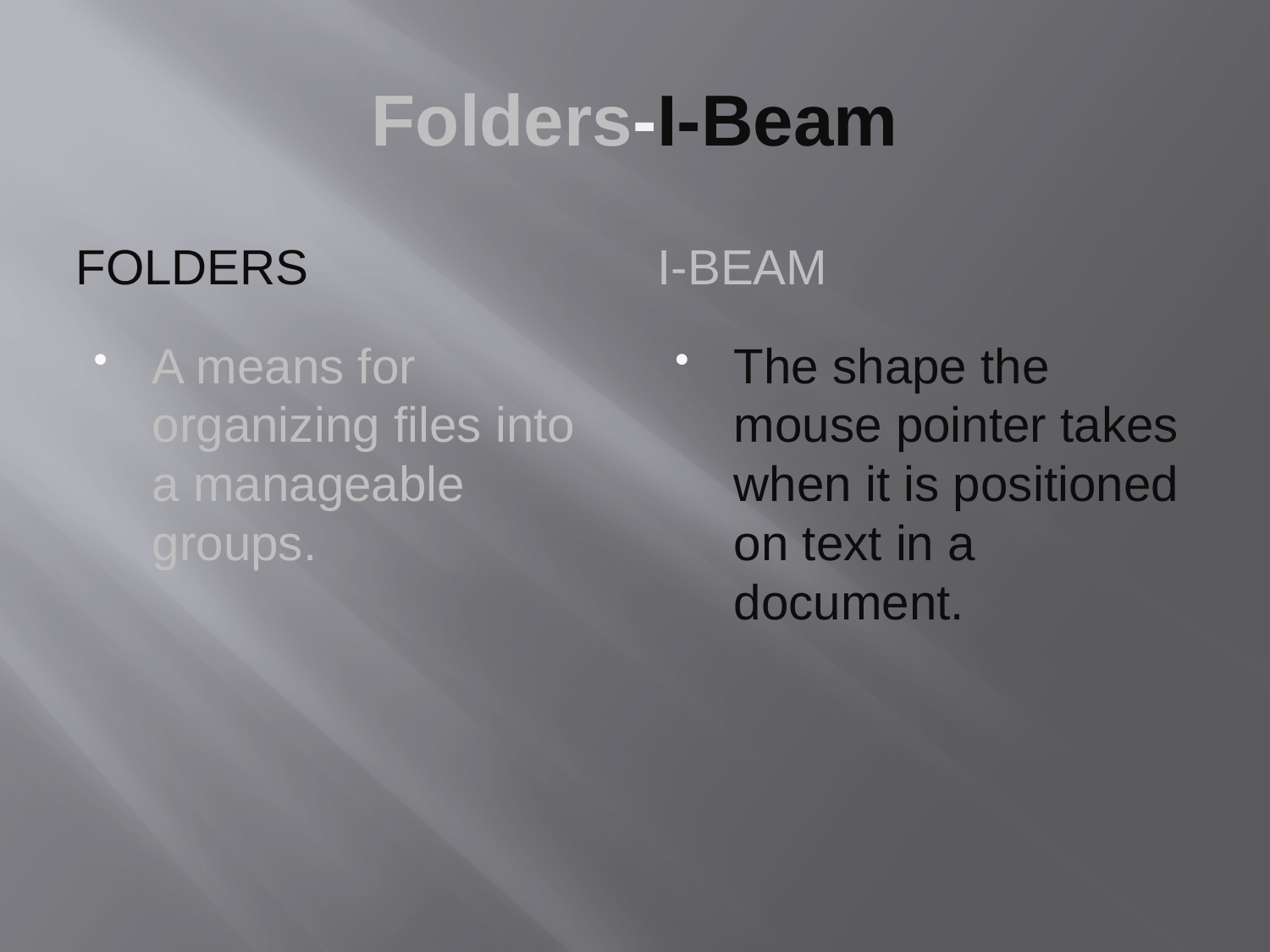

# Folders-I-Beam
Folders
I-Beam
A means for organizing files into a manageable groups.
The shape the mouse pointer takes when it is positioned on text in a document.